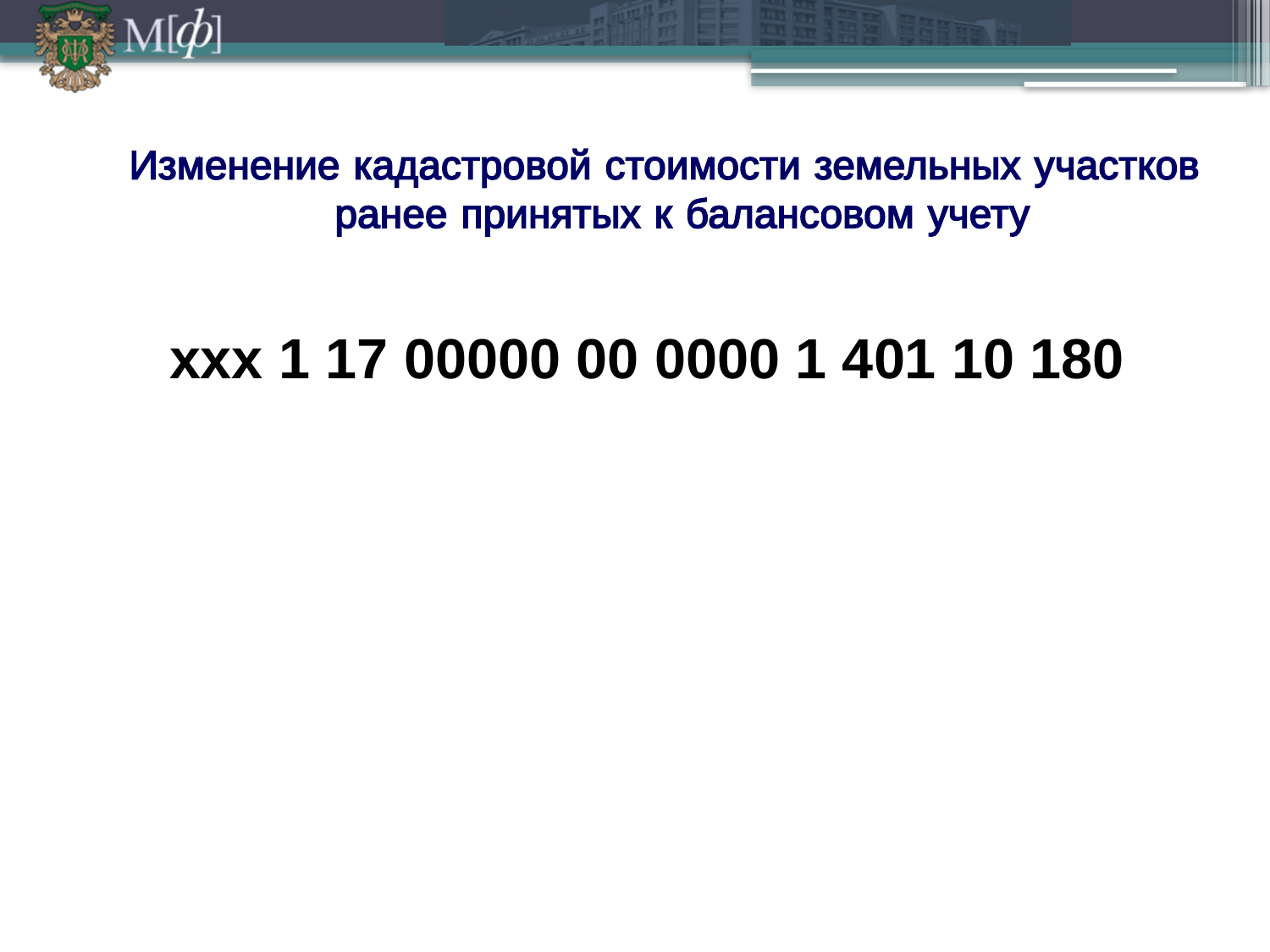

Изменение кадастровой стоимости земельных участков ранее принятых к балансовом учету
ххх 1 17 00000 00 0000 1 401 10 180